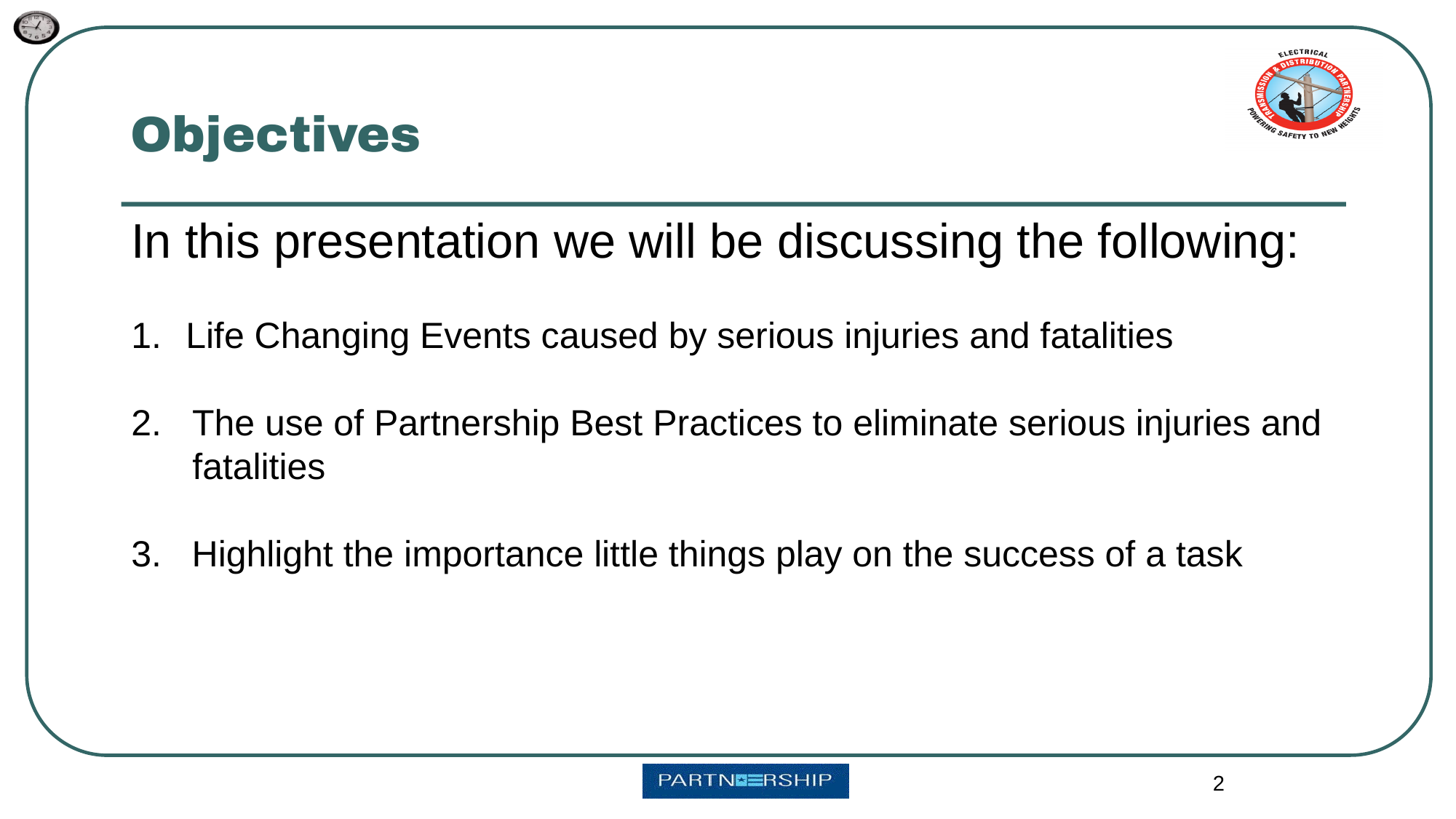

Objectives
In this presentation we will be discussing the following:

Life Changing Events caused by serious injuries and fatalities

   The use of Partnership Best Practices to eliminate serious injuries and
      fatalities

3.   Highlight the importance little things play on the success of a task

2